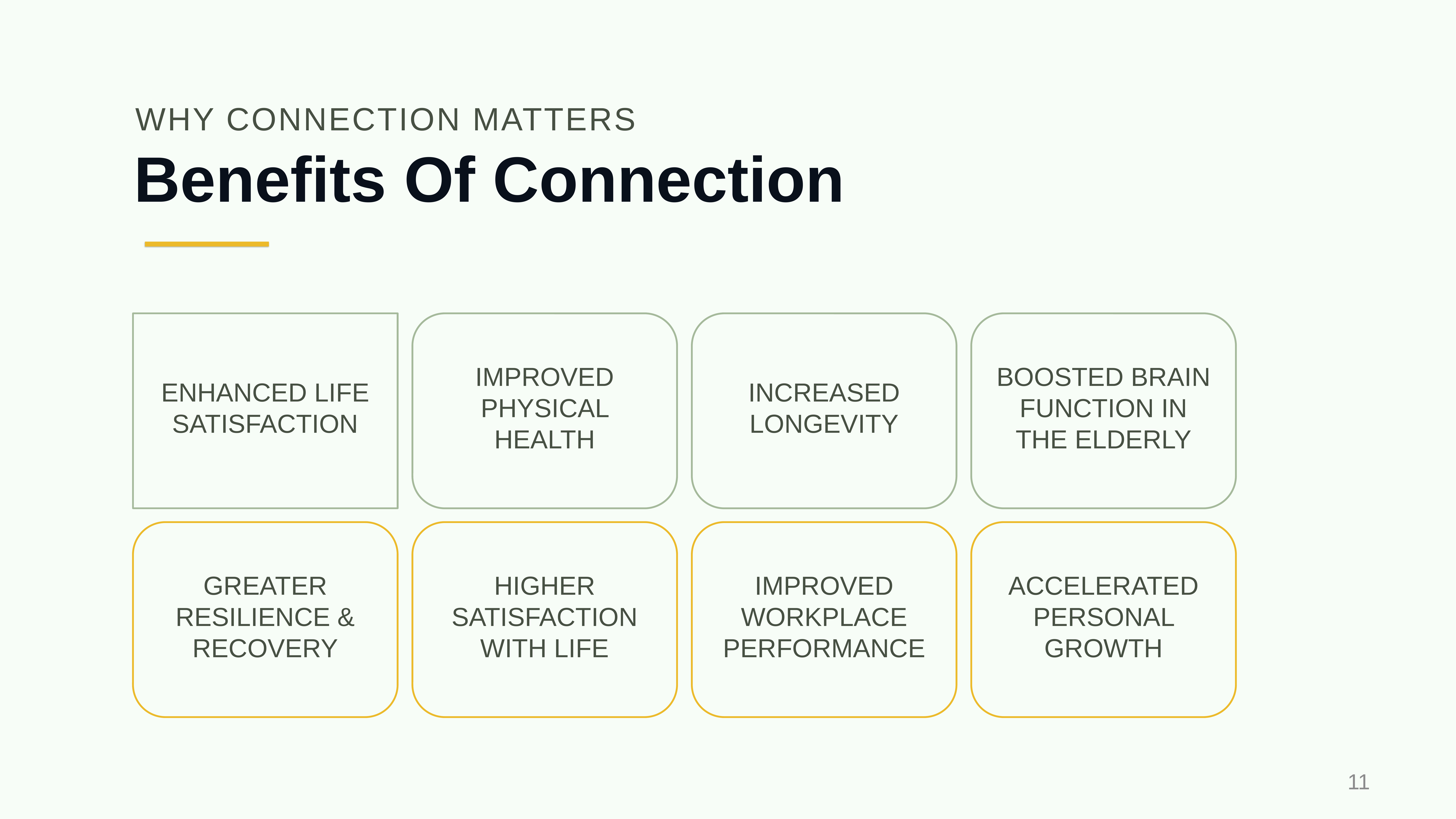

WHY CONNECTION MATTERS
# Benefits Of Connection

INCREASED LONGEVITY
ENHANCED LIFE SATISFACTION
IMPROVED PHYSICAL HEALTH
BOOSTED BRAIN FUNCTION IN THE ELDERLY
IMPROVED WORKPLACE PERFORMANCE
GREATER RESILIENCE & RECOVERY
HIGHER SATISFACTION WITH LIFE
ACCELERATED PERSONAL GROWTH
11